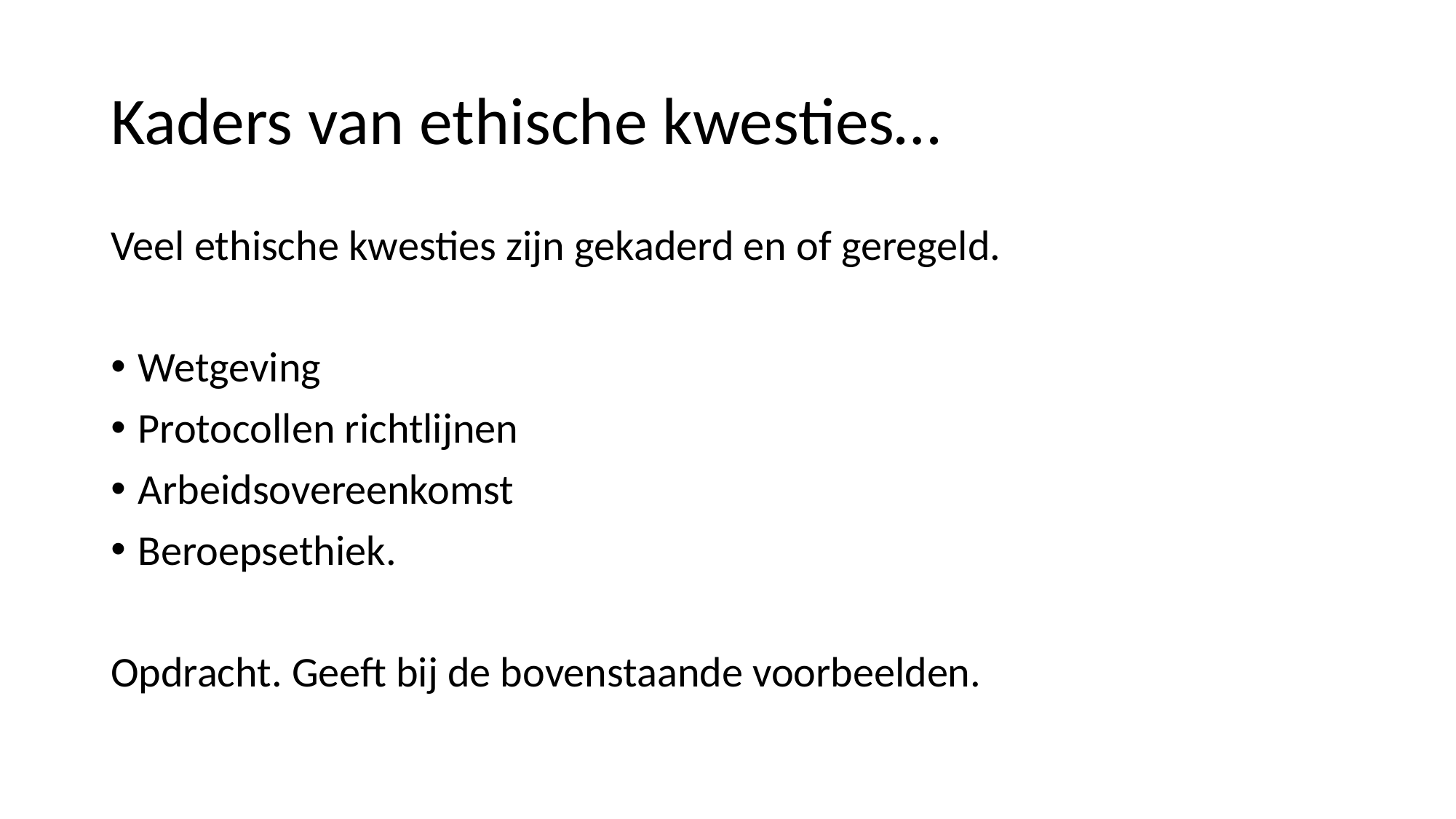

# Kaders van ethische kwesties…
Veel ethische kwesties zijn gekaderd en of geregeld.

Wetgeving
Protocollen richtlijnen
Arbeidsovereenkomst
Beroepsethiek.

Opdracht. Geeft bij de bovenstaande voorbeelden.